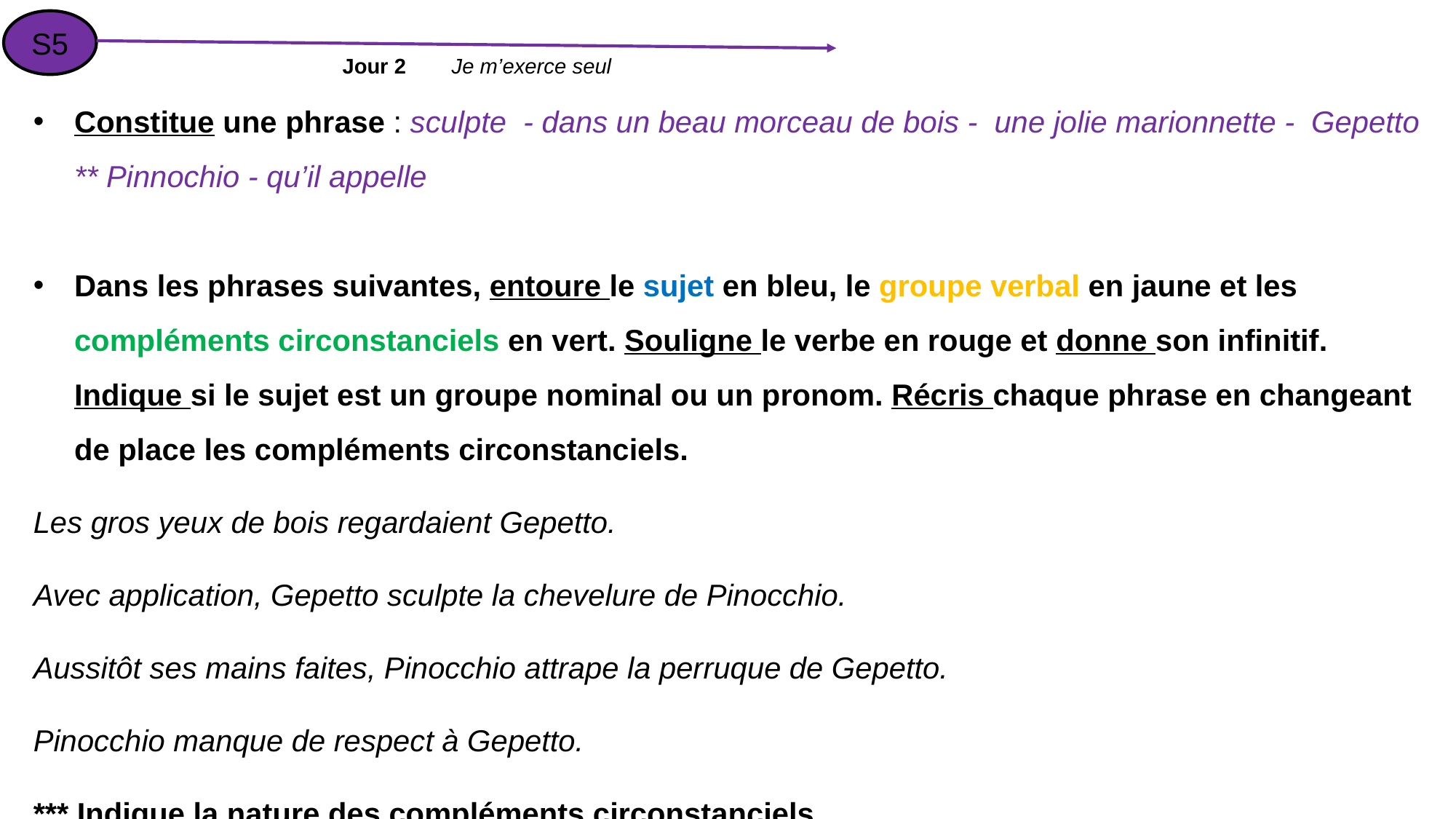

S5
Jour 2	Je m’exerce seul
Constitue une phrase : sculpte  - dans un beau morceau de bois -  une jolie marionnette -  Gepetto ** Pinnochio - qu’il appelle

Dans les phrases suivantes, entoure le sujet en bleu, le groupe verbal en jaune et les compléments circonstanciels en vert. Souligne le verbe en rouge et donne son infinitif. Indique si le sujet est un groupe nominal ou un pronom. Récris chaque phrase en changeant de place les compléments circonstanciels.
Les gros yeux de bois regardaient Gepetto.
Avec application, Gepetto sculpte la chevelure de Pinocchio.
Aussitôt ses mains faites, Pinocchio attrape la perruque de Gepetto.
Pinocchio manque de respect à Gepetto.
*** Indique la nature des compléments circonstanciels.